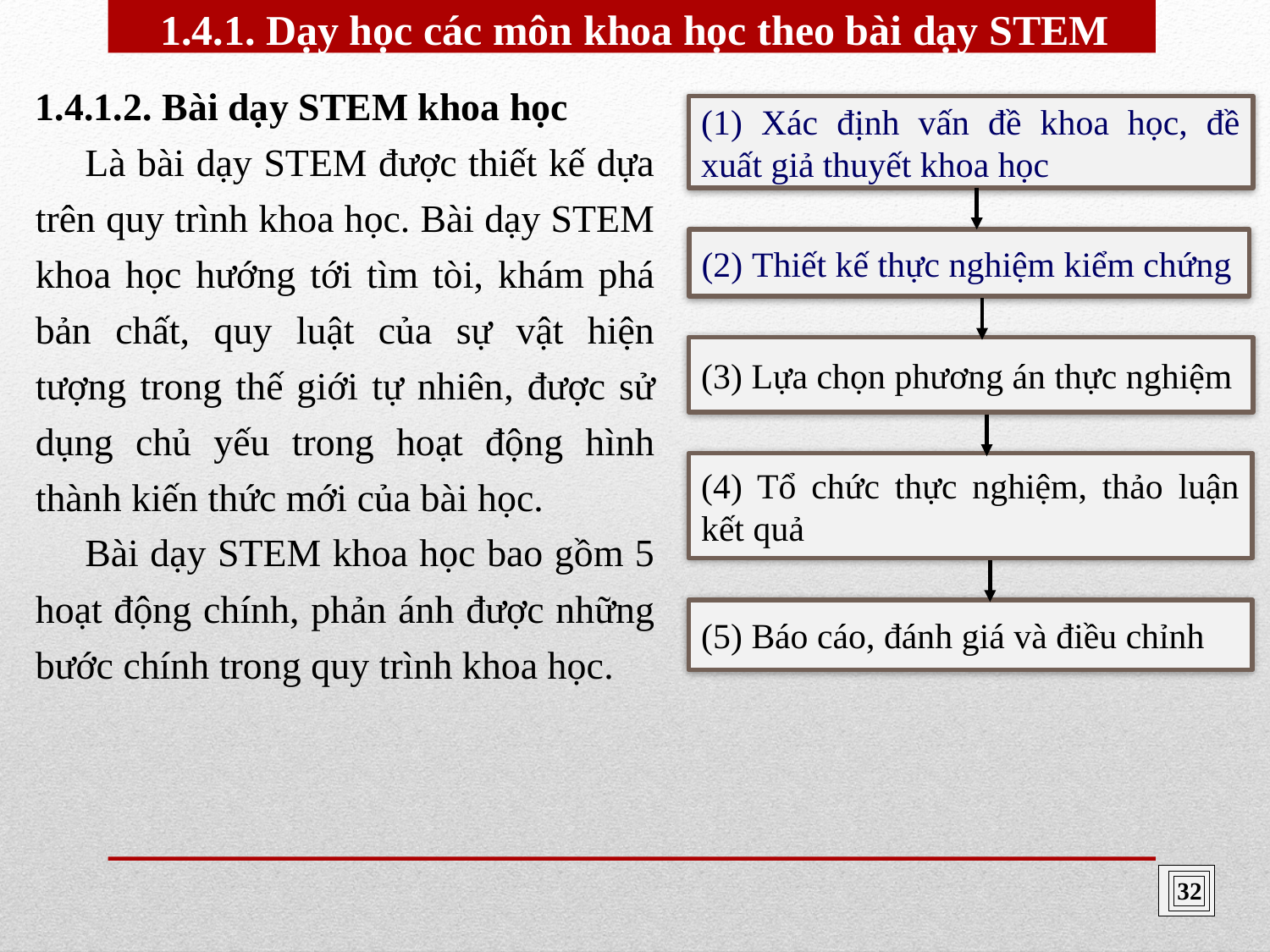

1.4.1. Dạy học các môn khoa học theo bài dạy STEM
1.4.1.2.	Bài dạy STEM khoa học
	Là bài dạy STEM được thiết kế dựa trên quy trình khoa học. Bài dạy STEM khoa học hướng tới tìm tòi, khám phá bản chất, quy luật của sự vật hiện tượng trong thế giới tự nhiên, được sử dụng chủ yếu trong hoạt động hình thành kiến thức mới của bài học.
	Bài dạy STEM khoa học bao gồm 5 hoạt động chính, phản ánh được những bước chính trong quy trình khoa học.
(1) Xác định vấn đề khoa học, đề xuất giả thuyết khoa học
(2) Thiết kế thực nghiệm kiểm chứng
(3) Lựa chọn phương án thực nghiệm
(4) Tổ chức thực nghiệm, thảo luận kết quả
(5) Báo cáo, đánh giá và điều chỉnh
32